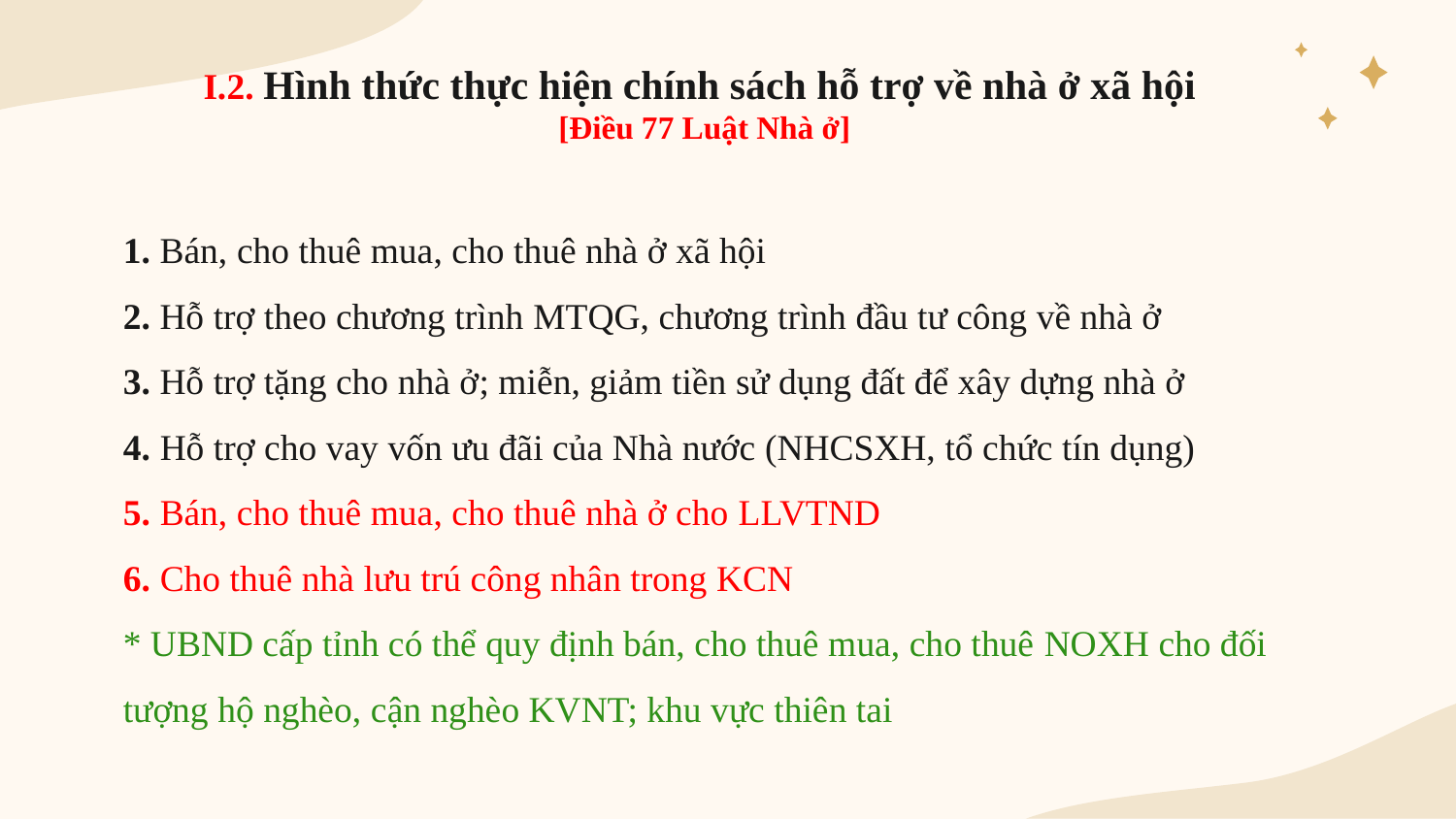

I.2. Hình thức thực hiện chính sách hỗ trợ về nhà ở xã hội
[Điều 77 Luật Nhà ở]
# 1. Bán, cho thuê mua, cho thuê nhà ở xã hội 2. Hỗ trợ theo chương trình MTQG, chương trình đầu tư công về nhà ở 3. Hỗ trợ tặng cho nhà ở; miễn, giảm tiền sử dụng đất để xây dựng nhà ở 4. Hỗ trợ cho vay vốn ưu đãi của Nhà nước (NHCSXH, tổ chức tín dụng) 5. Bán, cho thuê mua, cho thuê nhà ở cho LLVTND 6. Cho thuê nhà lưu trú công nhân trong KCN * UBND cấp tỉnh có thể quy định bán, cho thuê mua, cho thuê NOXH cho đối tượng hộ nghèo, cận nghèo KVNT; khu vực thiên tai